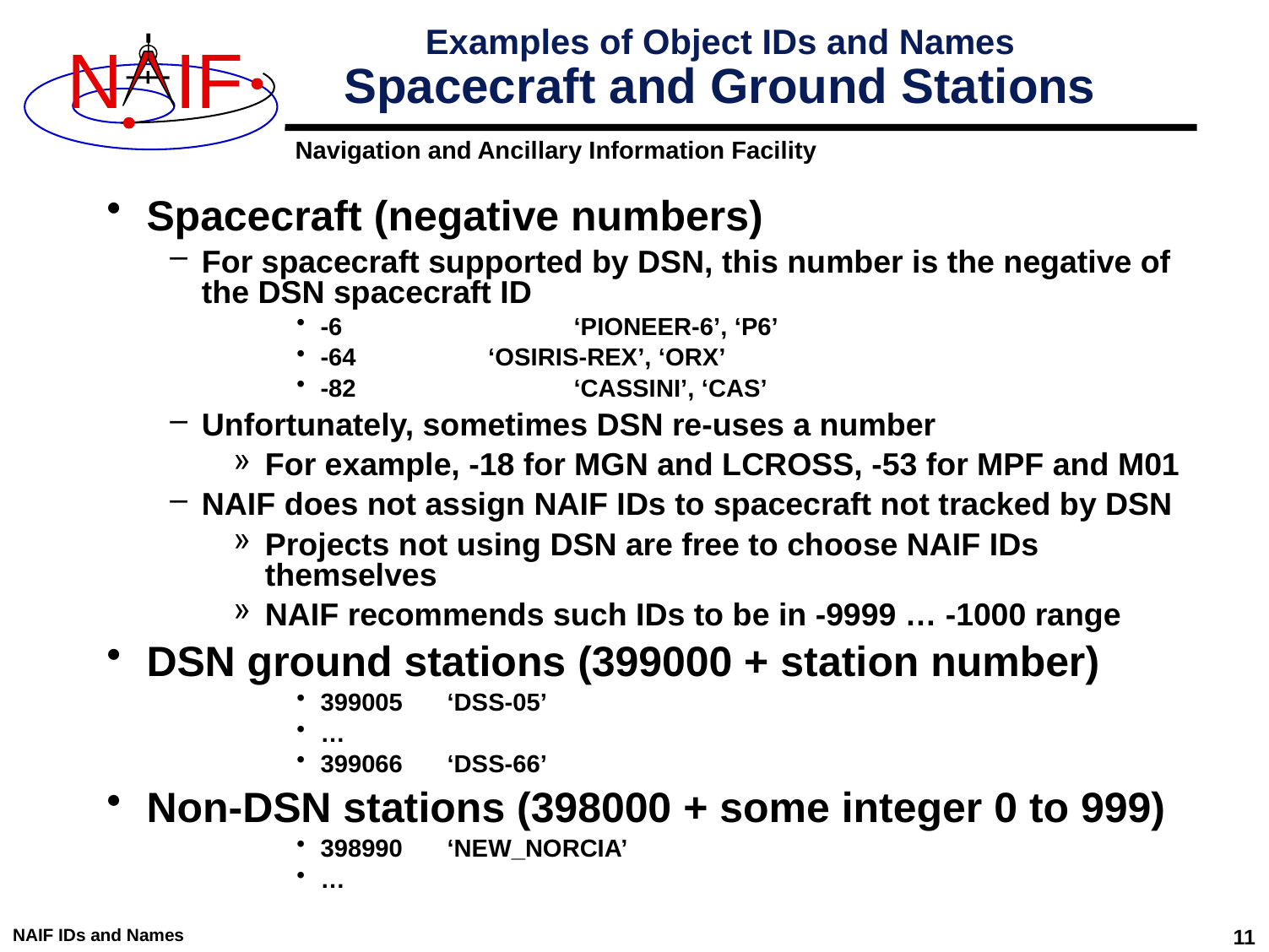

# Examples of Object IDs and Names Spacecraft and Ground Stations
Spacecraft (negative numbers)
For spacecraft supported by DSN, this number is the negative of the DSN spacecraft ID
-6		‘PIONEER-6’, ‘P6’
-64                   ‘OSIRIS-REX’, ‘ORX’
-82		‘CASSINI’, ‘CAS’
Unfortunately, sometimes DSN re-uses a number
For example, -18 for MGN and LCROSS, -53 for MPF and M01
NAIF does not assign NAIF IDs to spacecraft not tracked by DSN
Projects not using DSN are free to choose NAIF IDs themselves
NAIF recommends such IDs to be in -9999 … -1000 range
DSN ground stations (399000 + station number)
399005	‘DSS-05’
…
399066	‘DSS-66’
Non-DSN stations (398000 + some integer 0 to 999)
398990	‘NEW_NORCIA’
…
NAIF IDs and Names
11